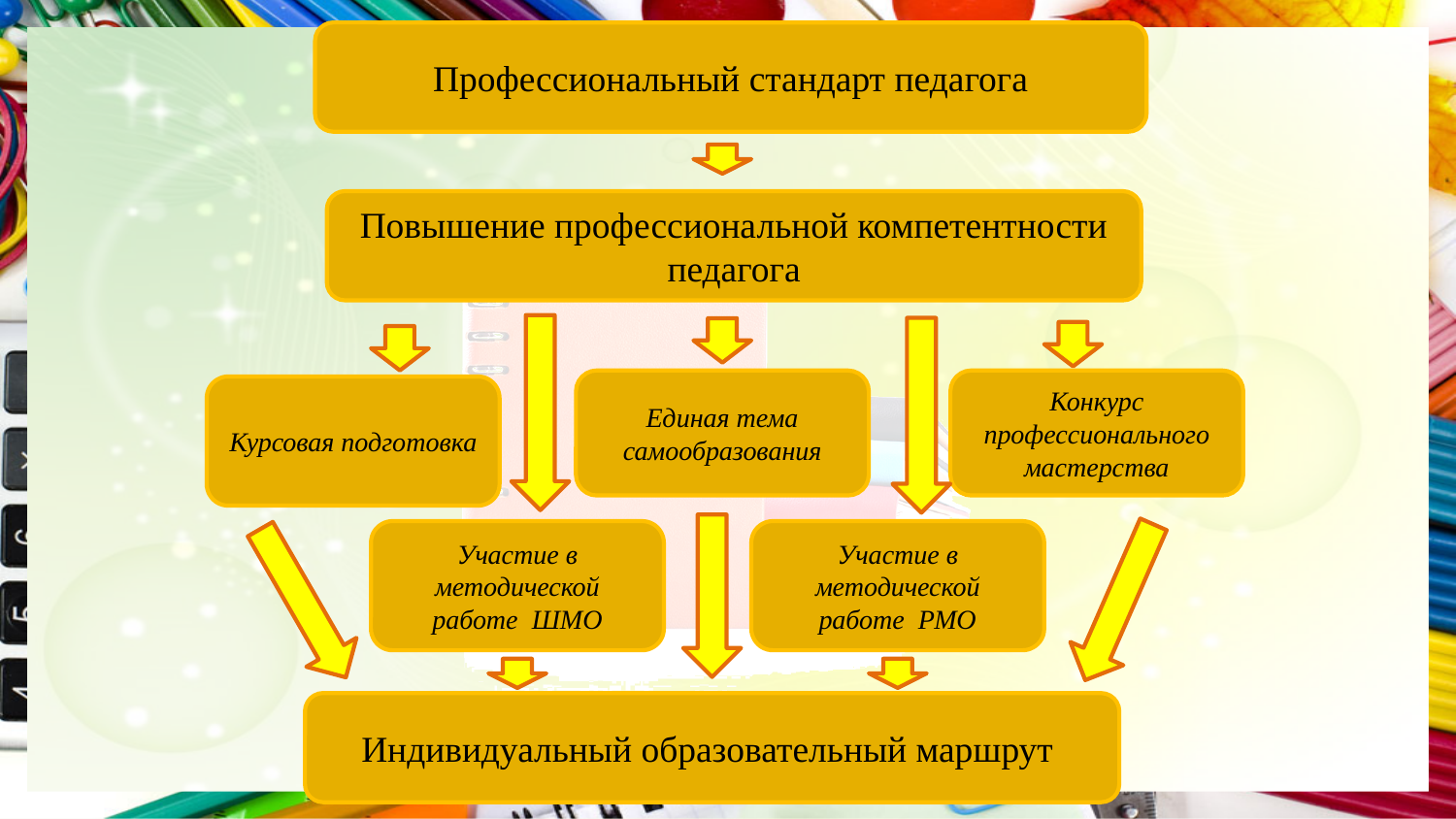

Профессиональный стандарт педагога

Повышение профессиональной компетентности педагога

Единая тема самообразования
Конкурс профессионального мастерства
Курсовая подготовка

Участие в методической работе  ШМО
Участие в методической работе  РМО

Индивидуальный образовательный маршрут